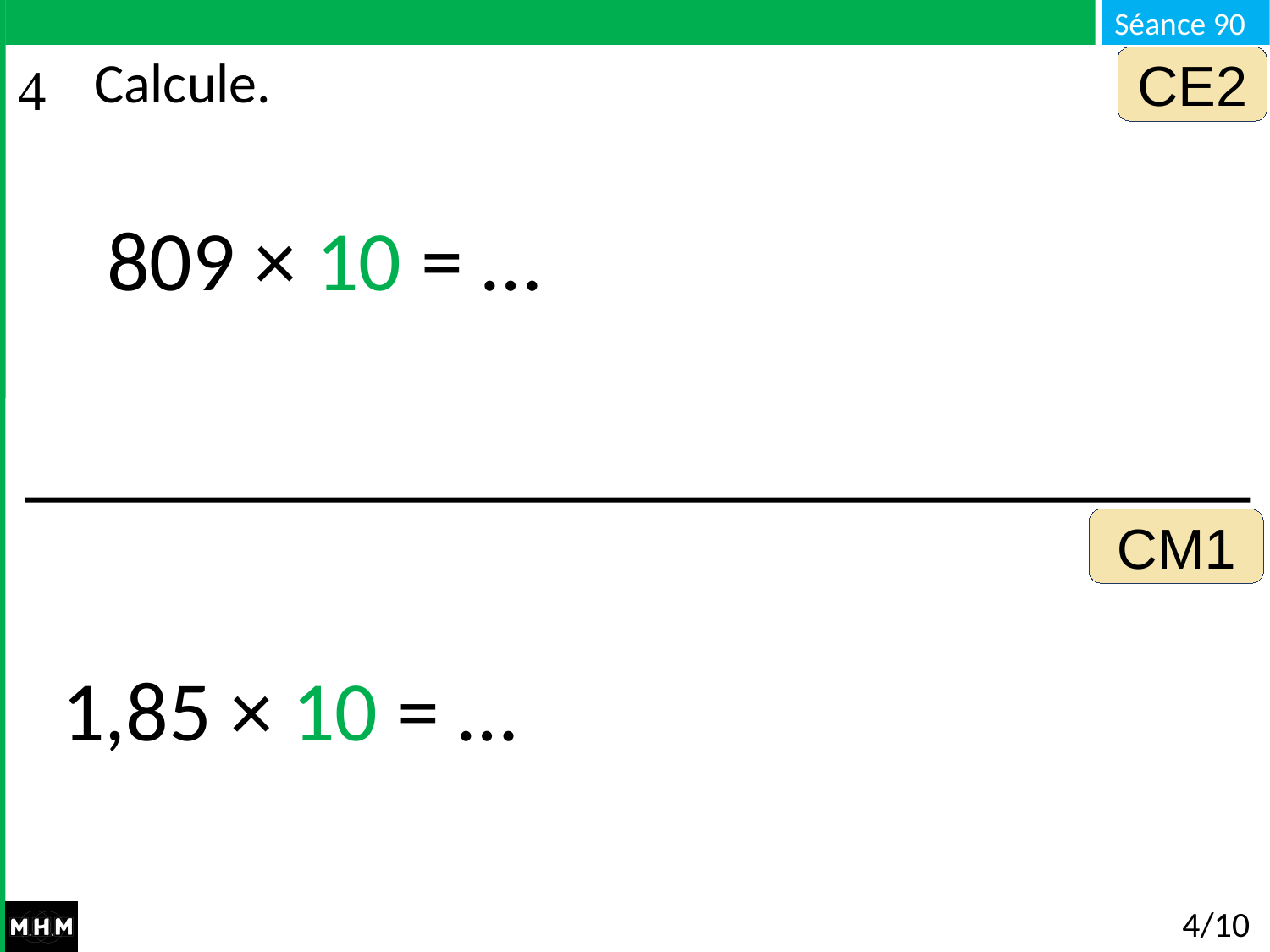

CE2
# Calcule.
809 × 10 = …

CM1
1,85 × 10 = …
4/10